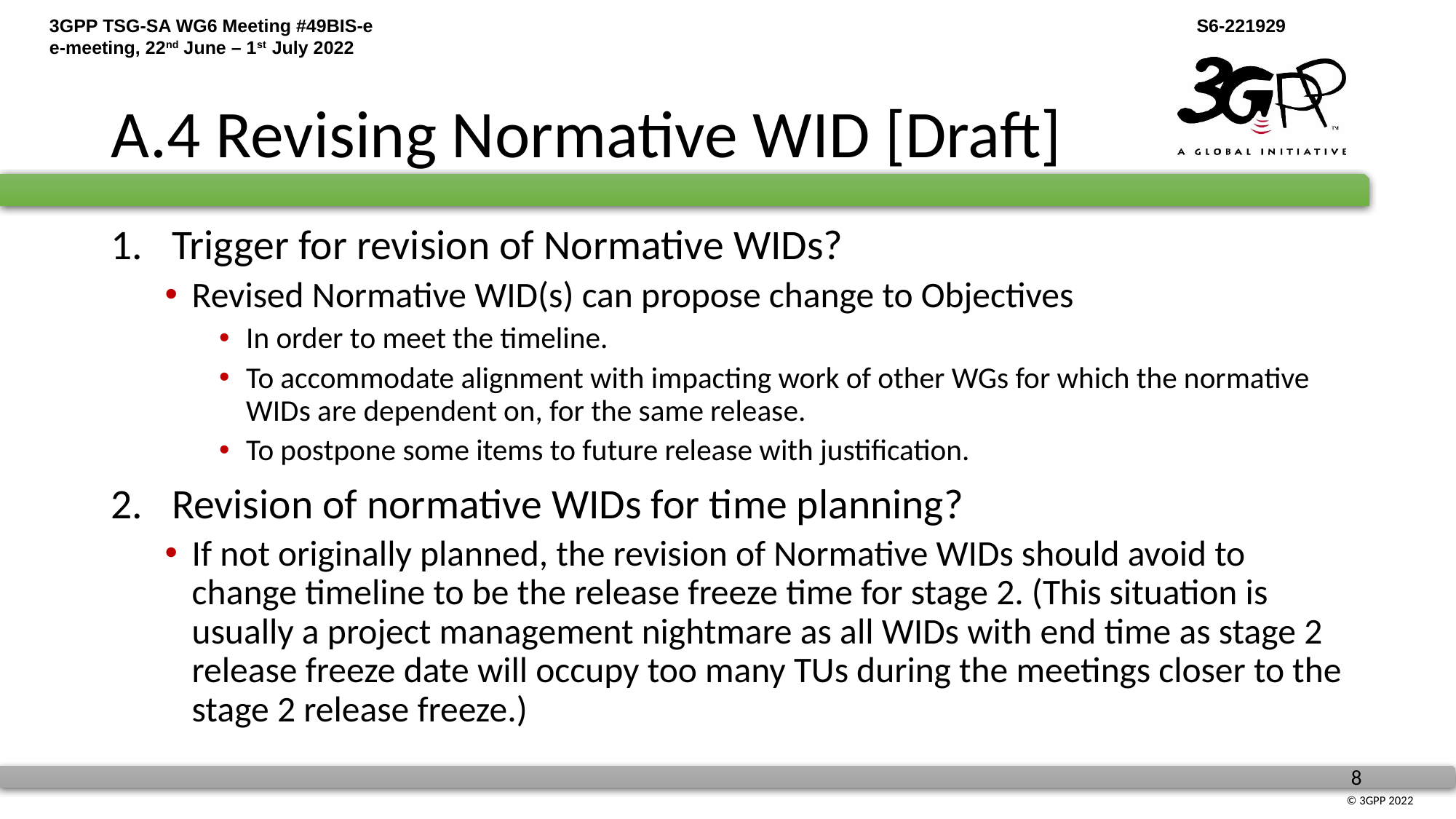

# A.4 Revising Normative WID [Draft]
Trigger for revision of Normative WIDs?
Revised Normative WID(s) can propose change to Objectives
In order to meet the timeline.
To accommodate alignment with impacting work of other WGs for which the normative WIDs are dependent on, for the same release.
To postpone some items to future release with justification.
Revision of normative WIDs for time planning?
If not originally planned, the revision of Normative WIDs should avoid to change timeline to be the release freeze time for stage 2. (This situation is usually a project management nightmare as all WIDs with end time as stage 2 release freeze date will occupy too many TUs during the meetings closer to the stage 2 release freeze.)